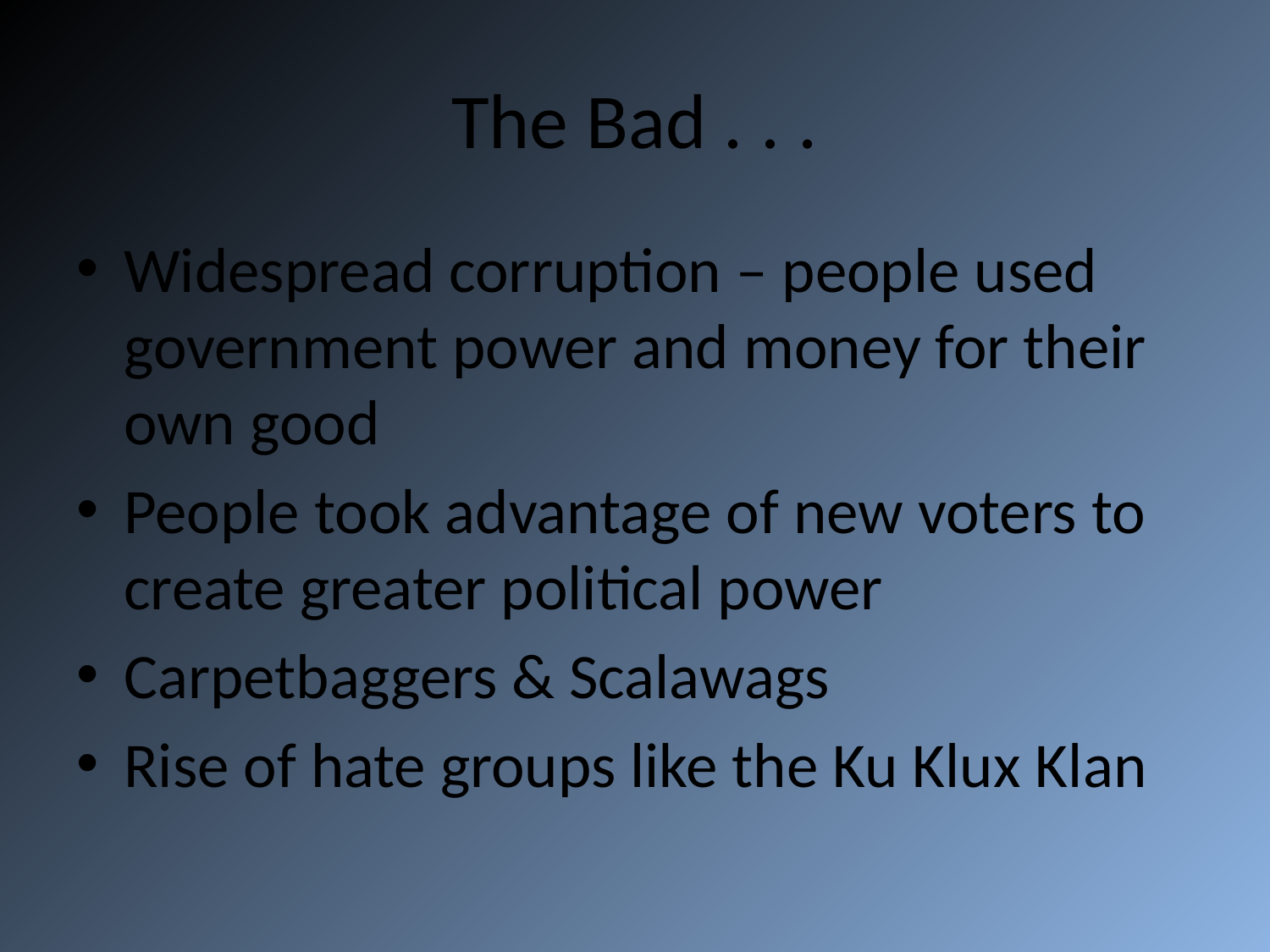

# The Bad . . .
Widespread corruption – people used government power and money for their own good
People took advantage of new voters to create greater political power
Carpetbaggers & Scalawags
Rise of hate groups like the Ku Klux Klan